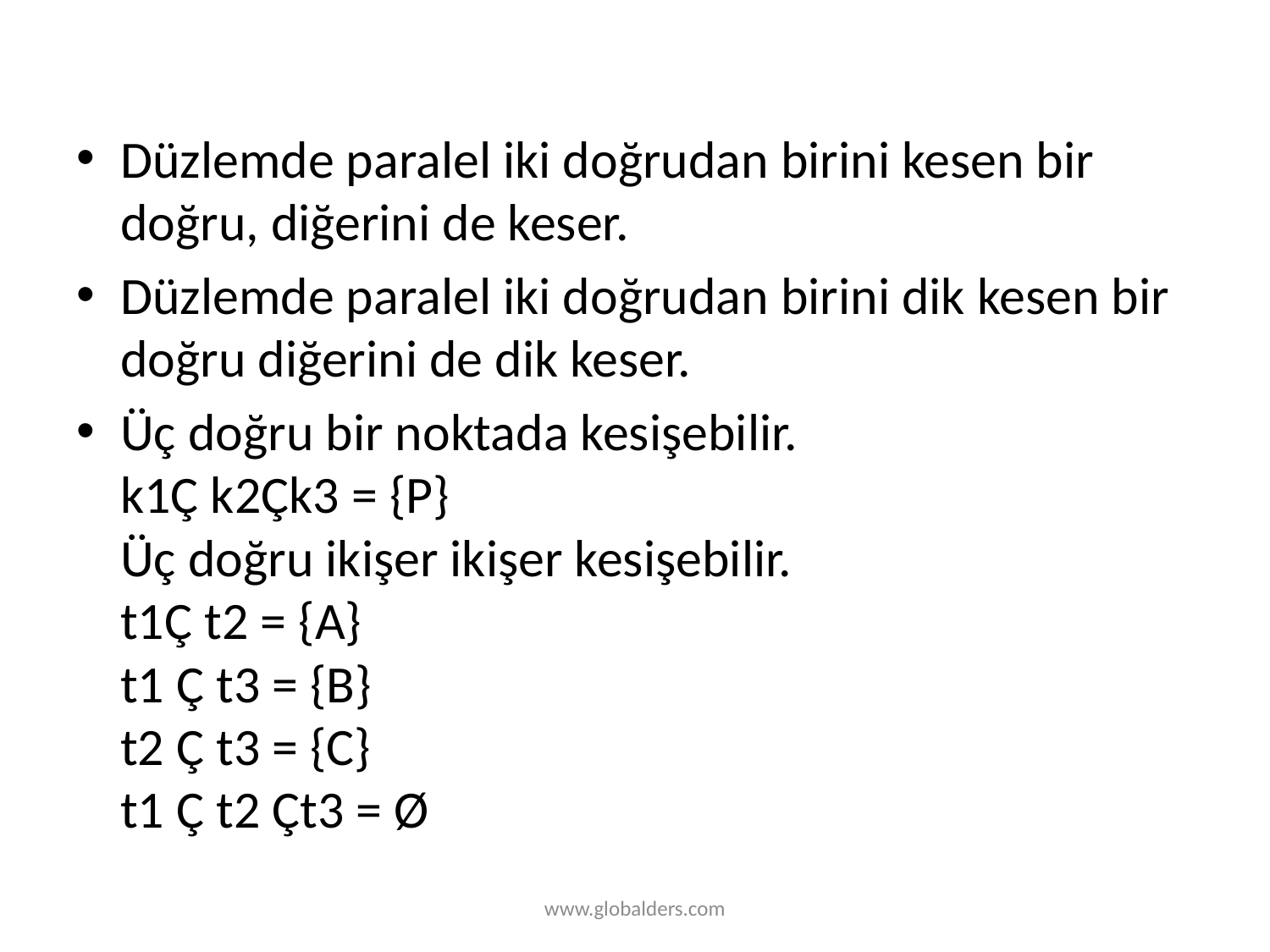

Düzlemde paralel iki doğrudan birini kesen bir doğru, diğerini de keser.
Düzlemde paralel iki doğrudan birini dik kesen bir doğru diğerini de dik keser.
Üç doğru bir noktada kesişebilir.
k1Ç k2Çk3 = {P}
Üç doğru ikişer ikişer kesişebilir.
t1Ç t2 = {A}
t1 Ç t3 = {B}
t2 Ç t3 = {C}
t1 Ç t2 Çt3 = Ø

www.globalders.com